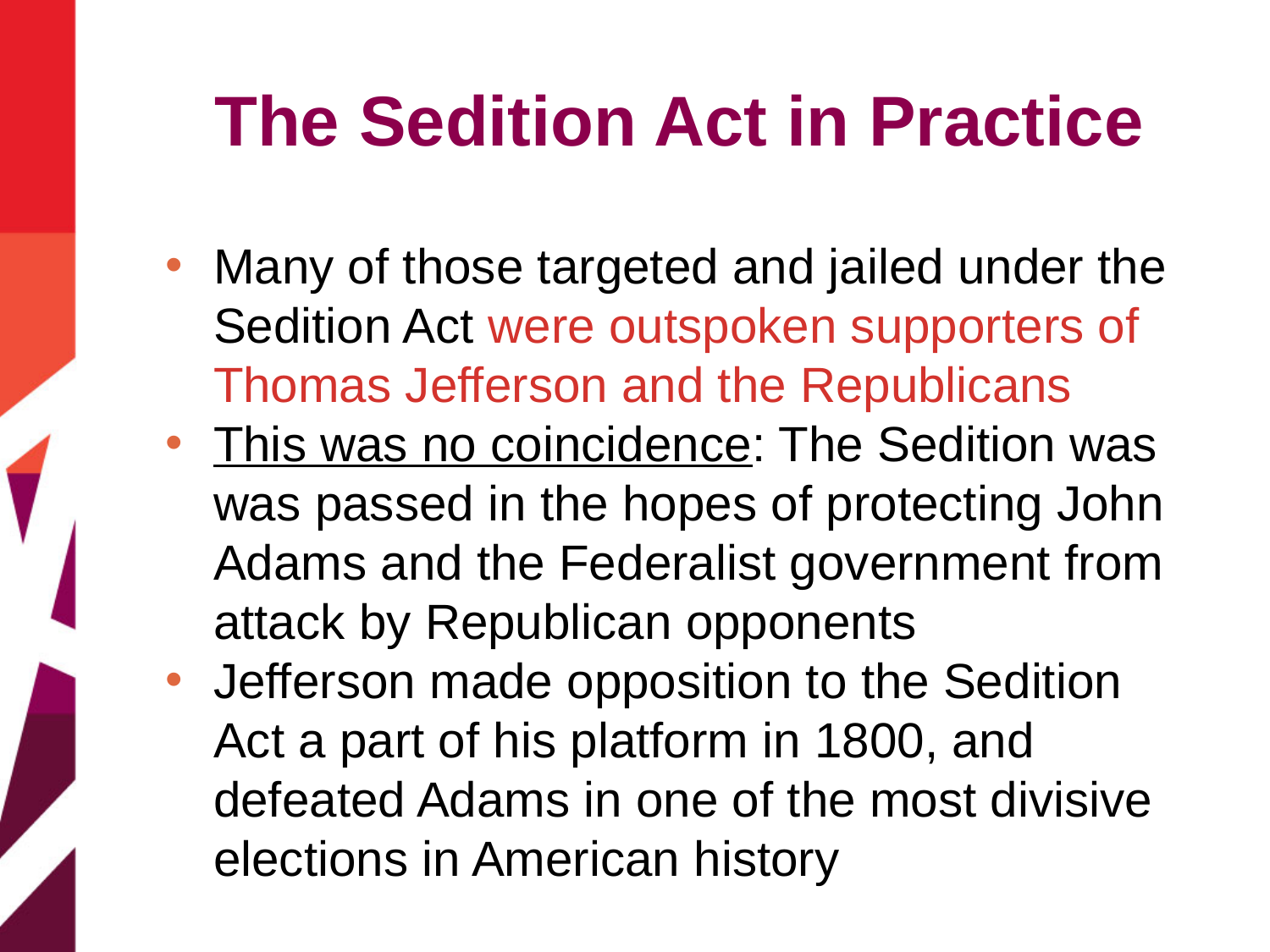

# The Sedition Act in Practice
Many of those targeted and jailed under the Sedition Act were outspoken supporters of Thomas Jefferson and the Republicans
This was no coincidence: The Sedition was was passed in the hopes of protecting John Adams and the Federalist government from attack by Republican opponents
Jefferson made opposition to the Sedition Act a part of his platform in 1800, and defeated Adams in one of the most divisive elections in American history